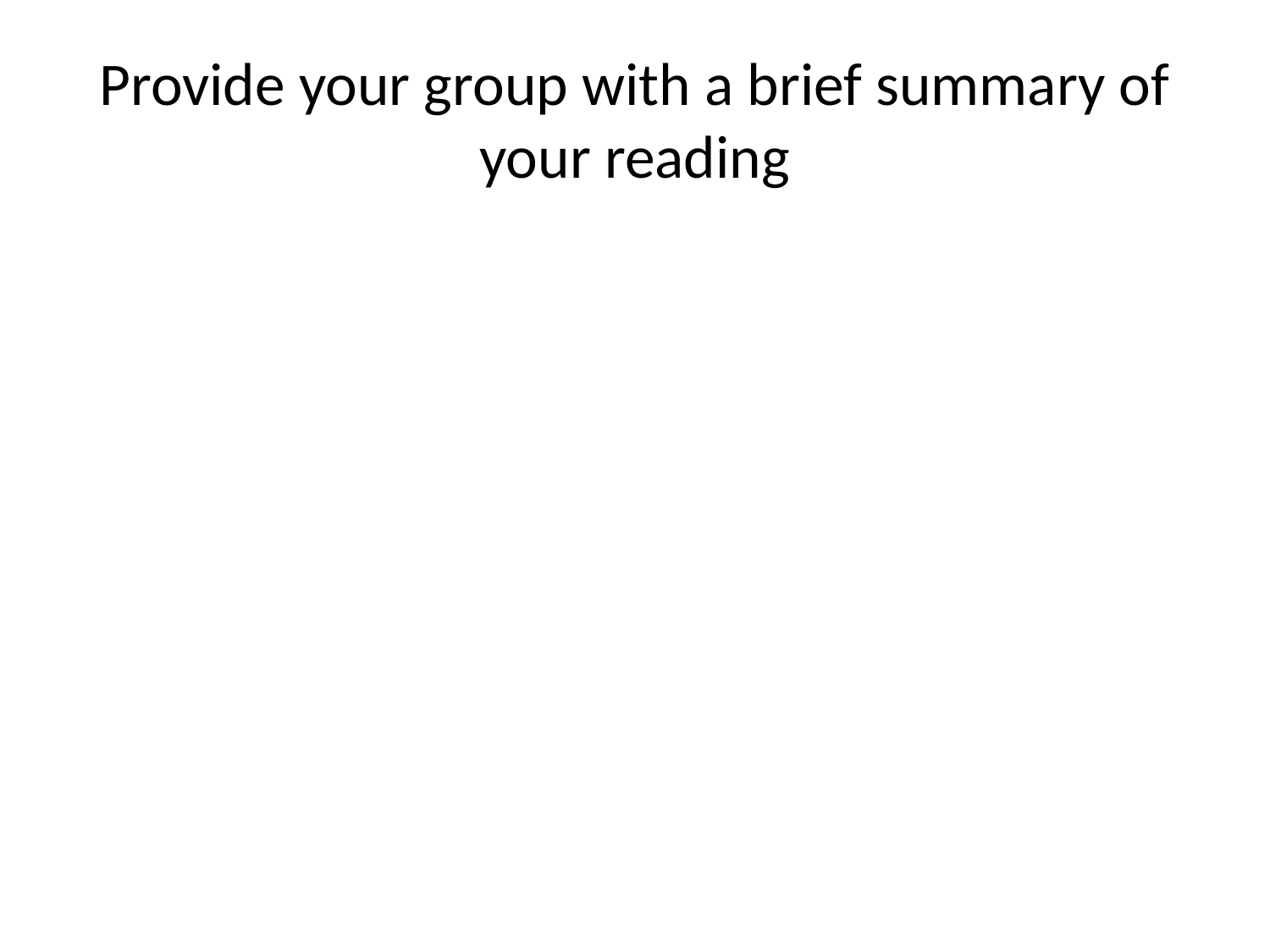

# Provide your group with a brief summary of your reading